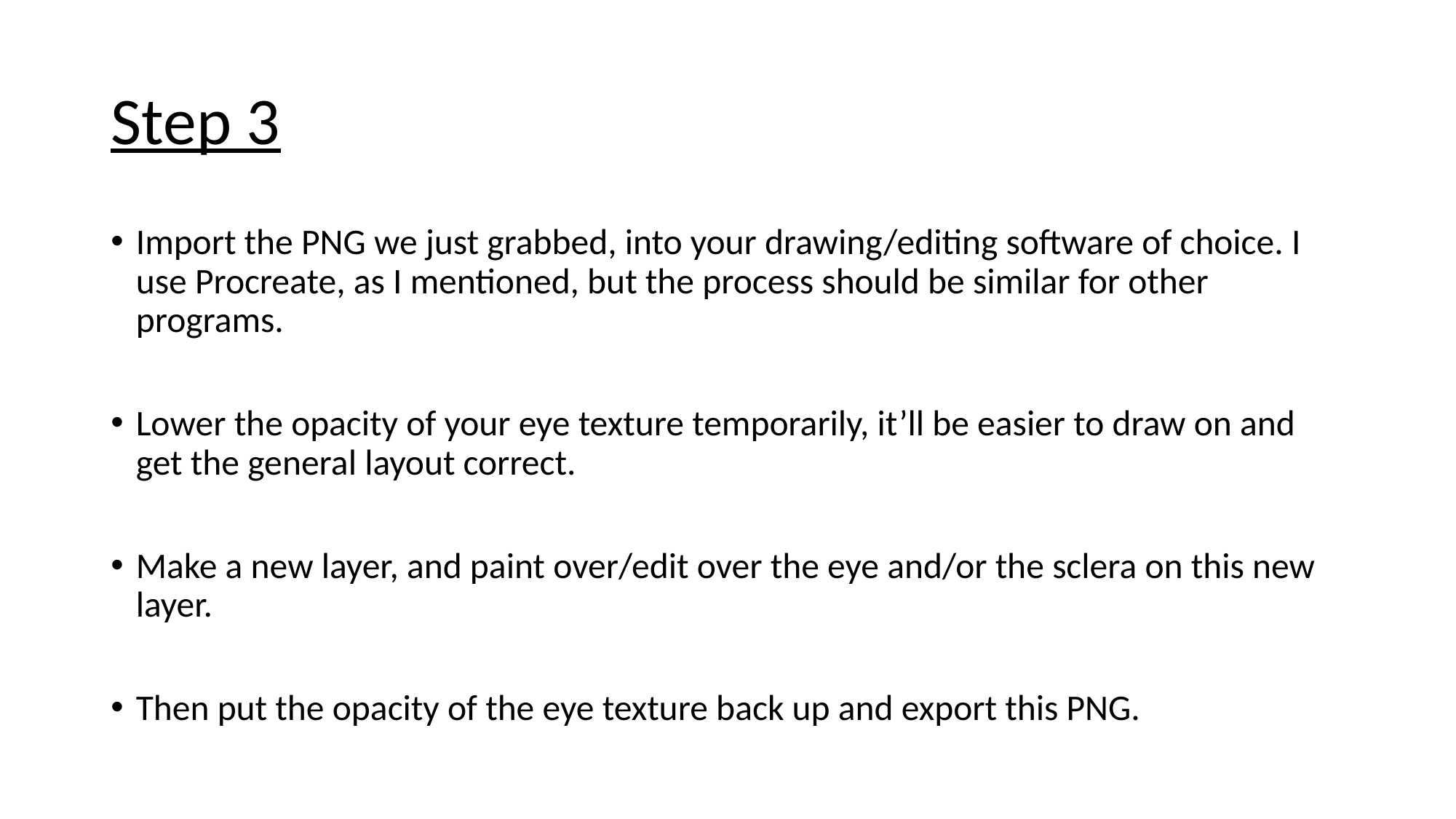

# Step 3
Import the PNG we just grabbed, into your drawing/editing software of choice. I use Procreate, as I mentioned, but the process should be similar for other programs.

Lower the opacity of your eye texture temporarily, it’ll be easier to draw on and get the general layout correct.

Make a new layer, and paint over/edit over the eye and/or the sclera on this new layer.

Then put the opacity of the eye texture back up and export this PNG.